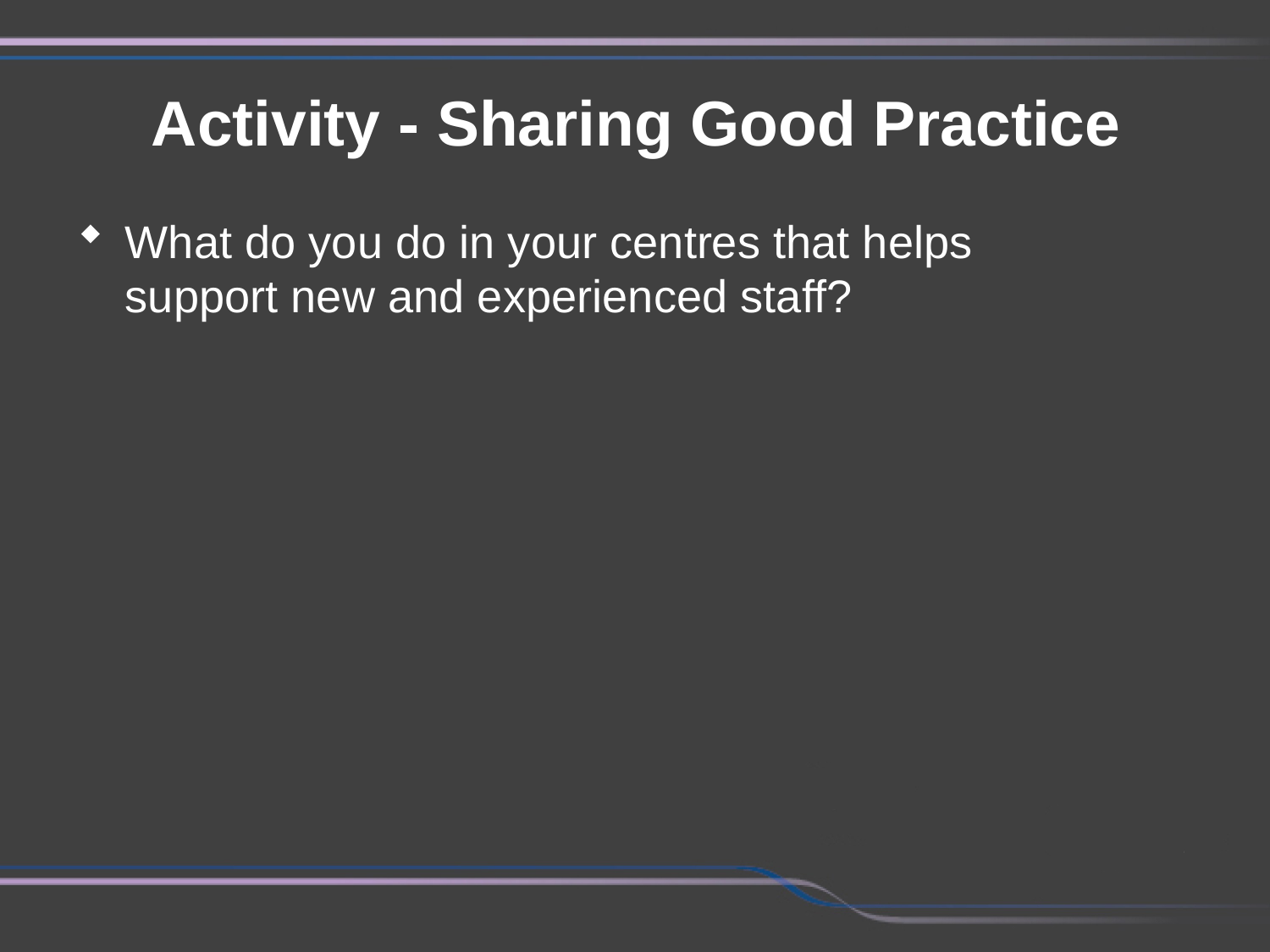

Activity - Sharing Good Practice
What do you do in your centres that helps support new and experienced staff?